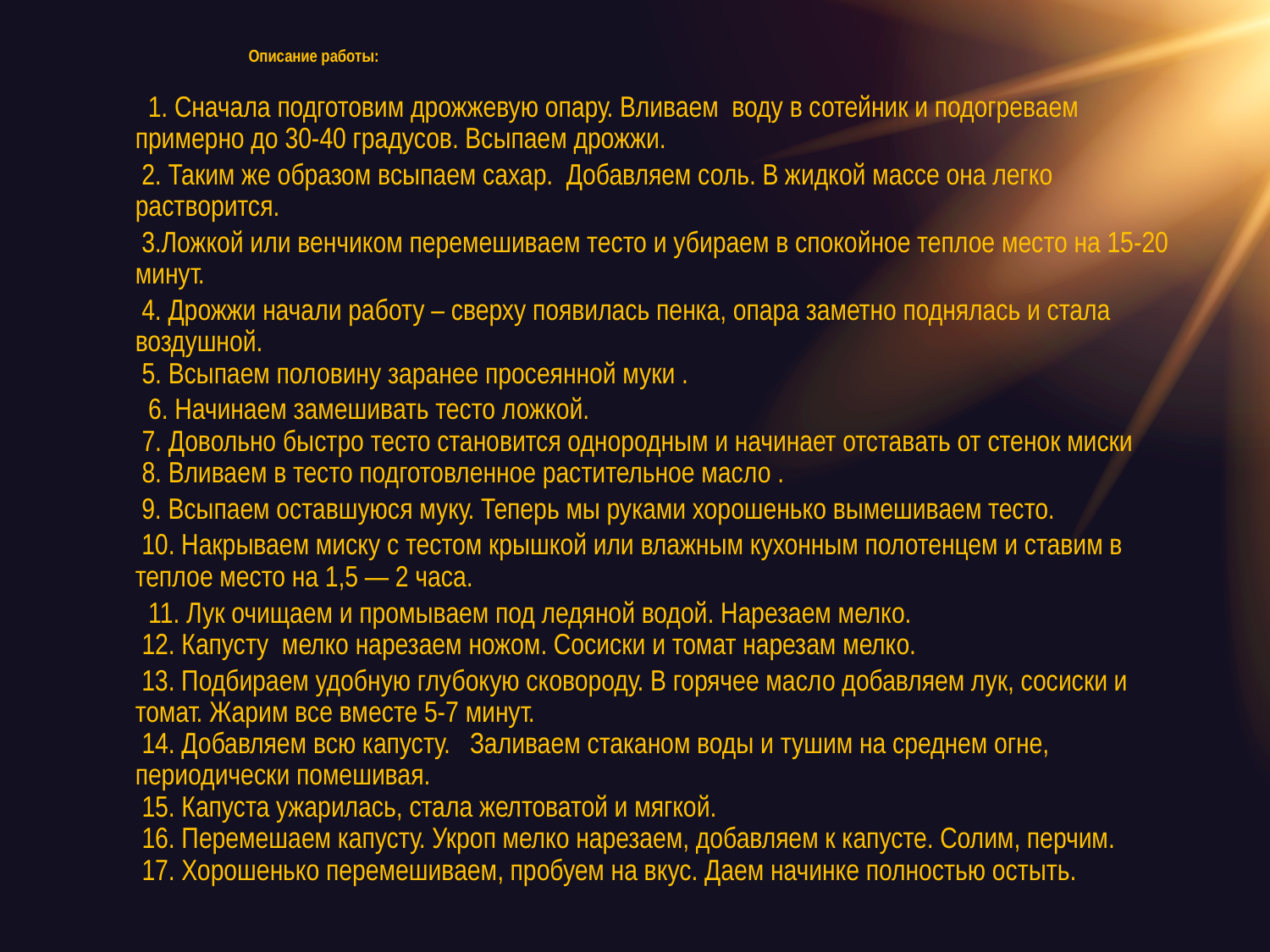

# Описание работы:

        1. Сначала подготовим дрожжевую опару. Вливаем  воду в сотейник и подогреваем примерно до 30-40 градусов. Всыпаем дрожжи.
      2. Таким же образом всыпаем сахар.  Добавляем соль. В жидкой массе она легко растворится.
      3.Ложкой или венчиком перемешиваем тесто и убираем в спокойное теплое место на 15-20 минут.
      4. Дрожжи начали работу – сверху появилась пенка, опара заметно поднялась и стала воздушной.
 5. Всыпаем половину заранее просеянной муки .
       6. Начинаем замешивать тесто ложкой.
 7. Довольно быстро тесто становится однородным и начинает отставать от стенок миски
 8. Вливаем в тесто подготовленное растительное масло .
      9. Всыпаем оставшуюся муку. Теперь мы руками хорошенько вымешиваем тесто.
      10. Накрываем миску с тестом крышкой или влажным кухонным полотенцем и ставим в теплое место на 1,5 — 2 часа.
       11. Лук очищаем и промываем под ледяной водой. Нарезаем мелко.
 12. Капусту  мелко нарезаем ножом. Сосиски и томат нарезам мелко.
      13. Подбираем удобную глубокую сковороду. В горячее масло добавляем лук, сосиски и томат. Жарим все вместе 5-7 минут.
 14. Добавляем всю капусту.   Заливаем стаканом воды и тушим на среднем огне, периодически помешивая.
 15. Капуста ужарилась, стала желтоватой и мягкой.
 16. Перемешаем капусту. Укроп мелко нарезаем, добавляем к капусте. Солим, перчим.
 17. Хорошенько перемешиваем, пробуем на вкус. Даем начинке полностью остыть.